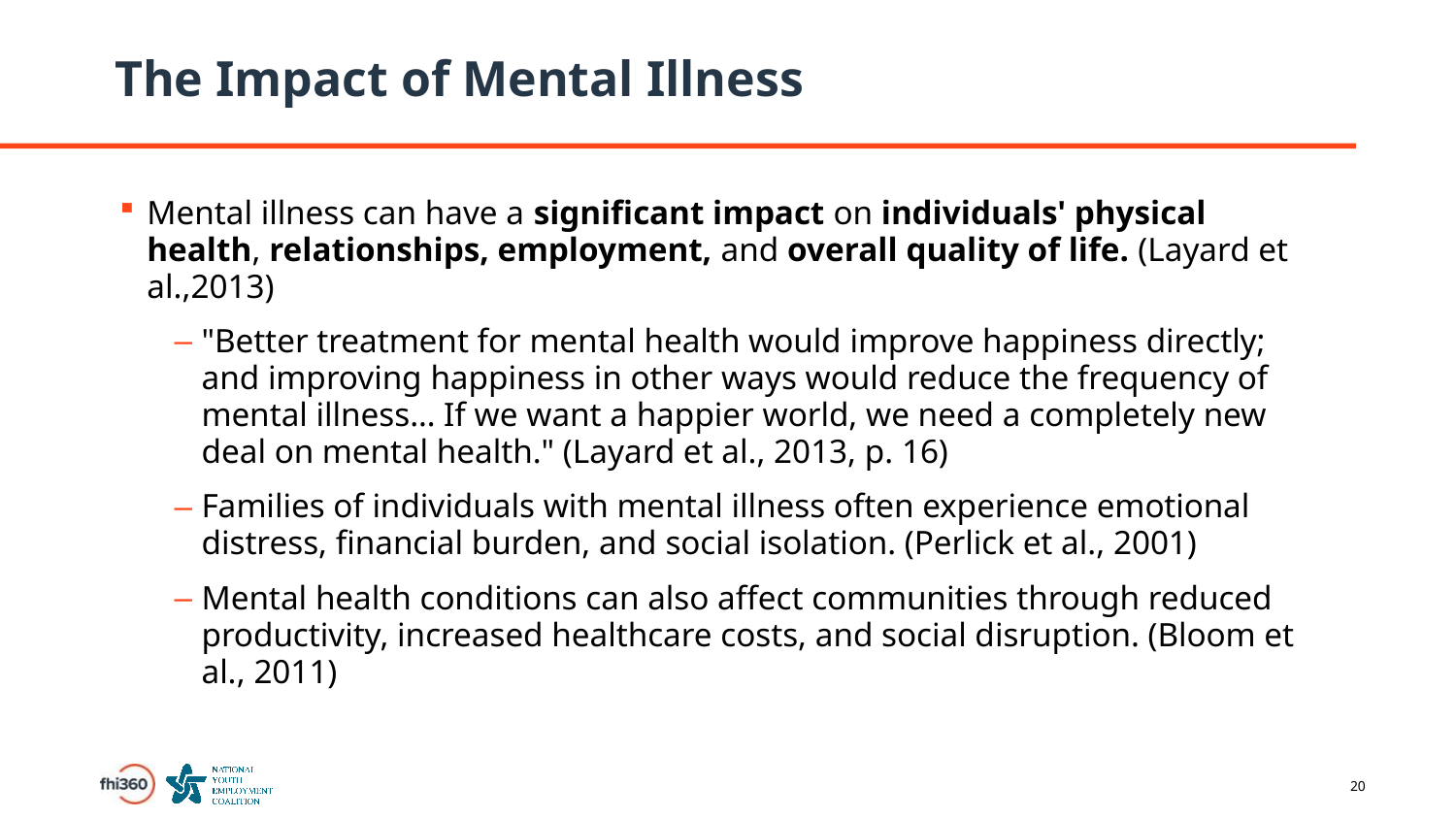

# The Impact of Mental Illness

Mental illness can have a significant impact on individuals' physical health, relationships, employment, and overall quality of life. (Layard et al.,2013)
"Better treatment for mental health would improve happiness directly; and improving happiness in other ways would reduce the frequency of mental illness… If we want a happier world, we need a completely new deal on mental health." (Layard et al., 2013, p. 16)
Families of individuals with mental illness often experience emotional distress, financial burden, and social isolation. (Perlick et al., 2001)
Mental health conditions can also affect communities through reduced productivity, increased healthcare costs, and social disruption. (Bloom et al., 2011)